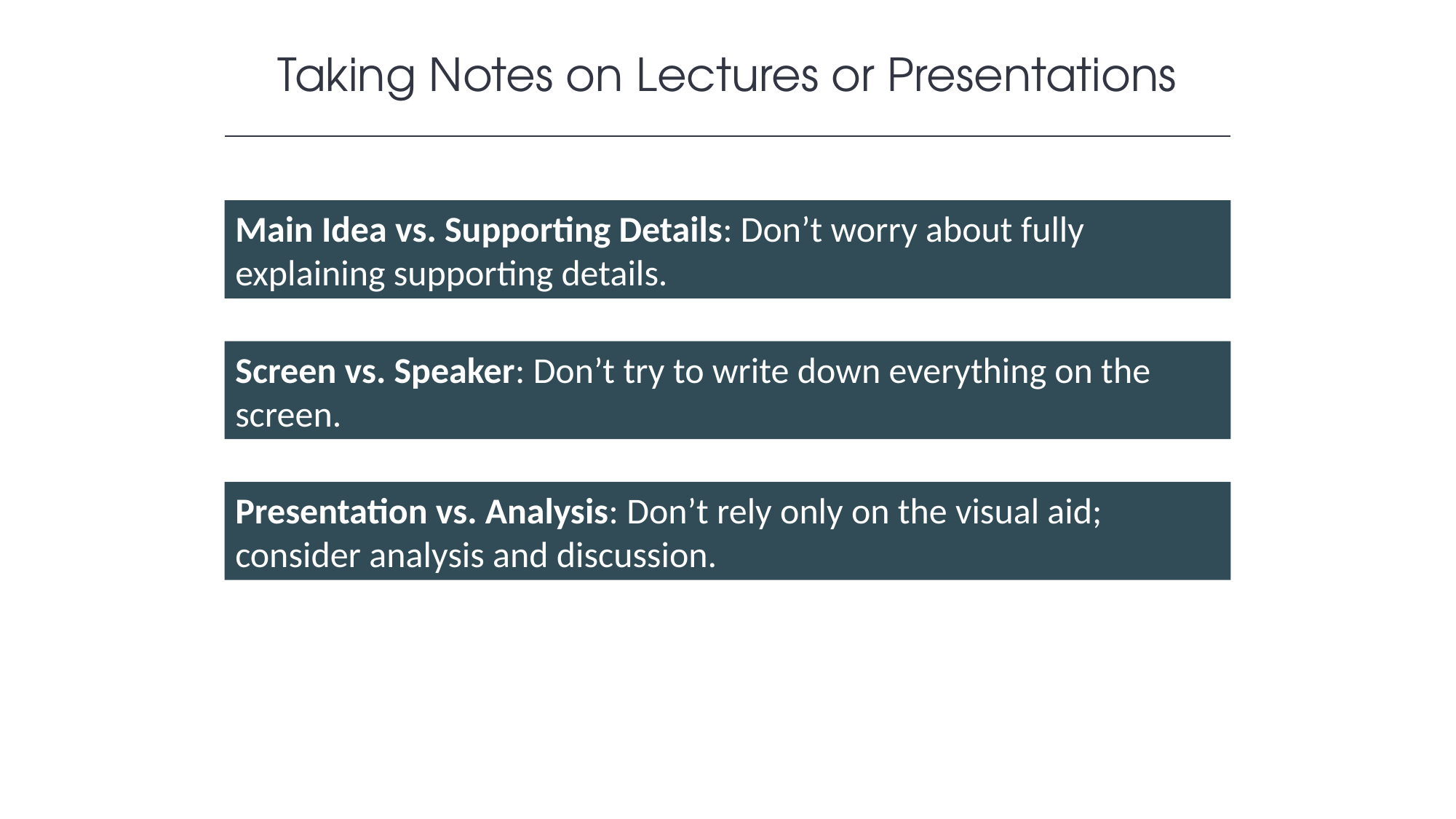

Taking Notes on Lectures or Presentations
HAWKES LEARNING
Main Idea vs. Supporting Details: Don’t worry about fully explaining supporting details.
Screen vs. Speaker: Don’t try to write down everything on the screen.
Presentation vs. Analysis: Don’t rely only on the visual aid; consider analysis and discussion.